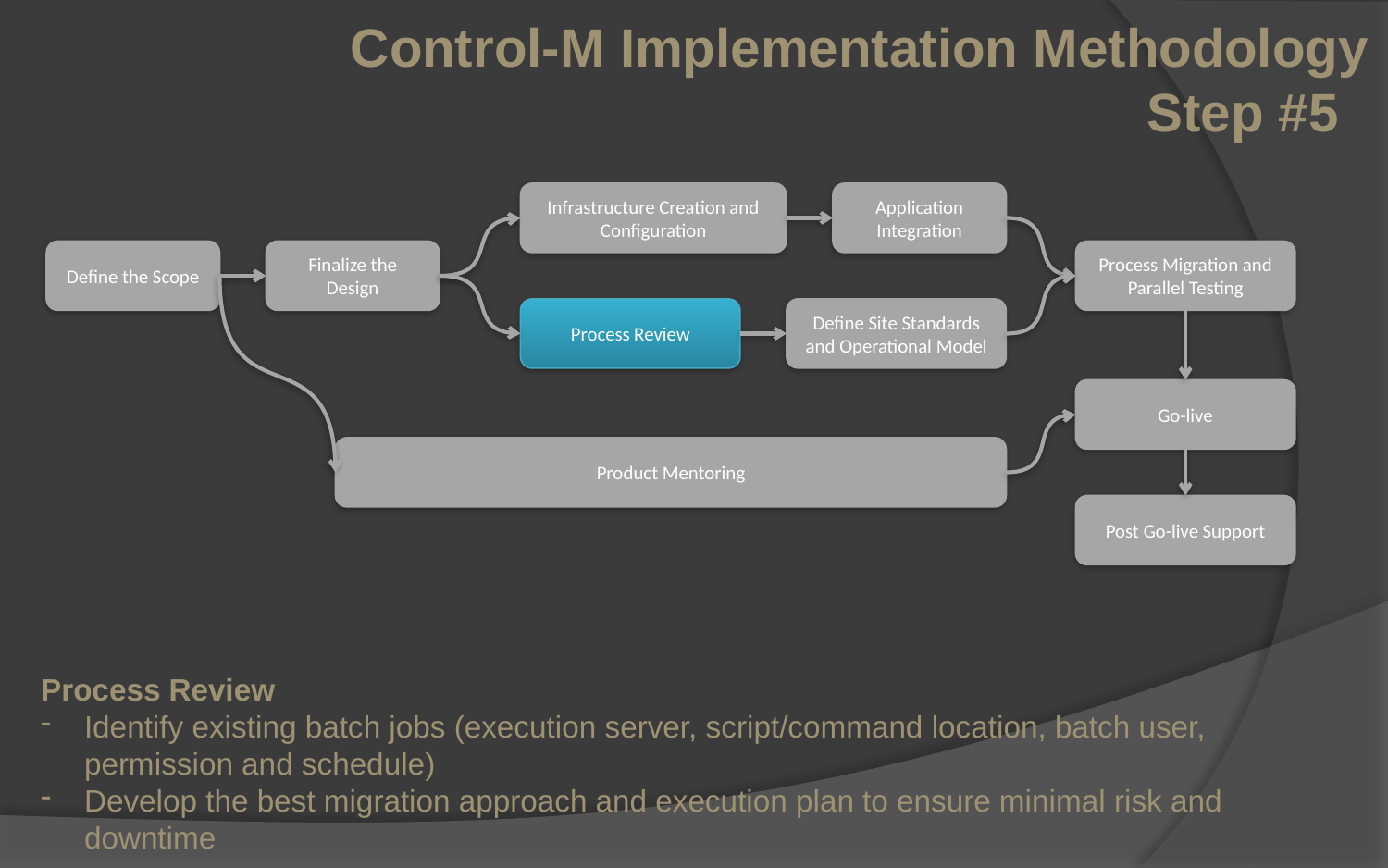

Control-M Implementation Methodology
Step #5
Infrastructure Creation and Configuration
Application Integration
Define the Scope
Finalize the Design
Process Migration and Parallel Testing
Process Review
Define Site Standards and Operational Model
Go-live
Product Mentoring
Post Go-live Support
Process Review
Identify existing batch jobs (execution server, script/command location, batch user, permission and schedule)
Develop the best migration approach and execution plan to ensure minimal risk and downtime